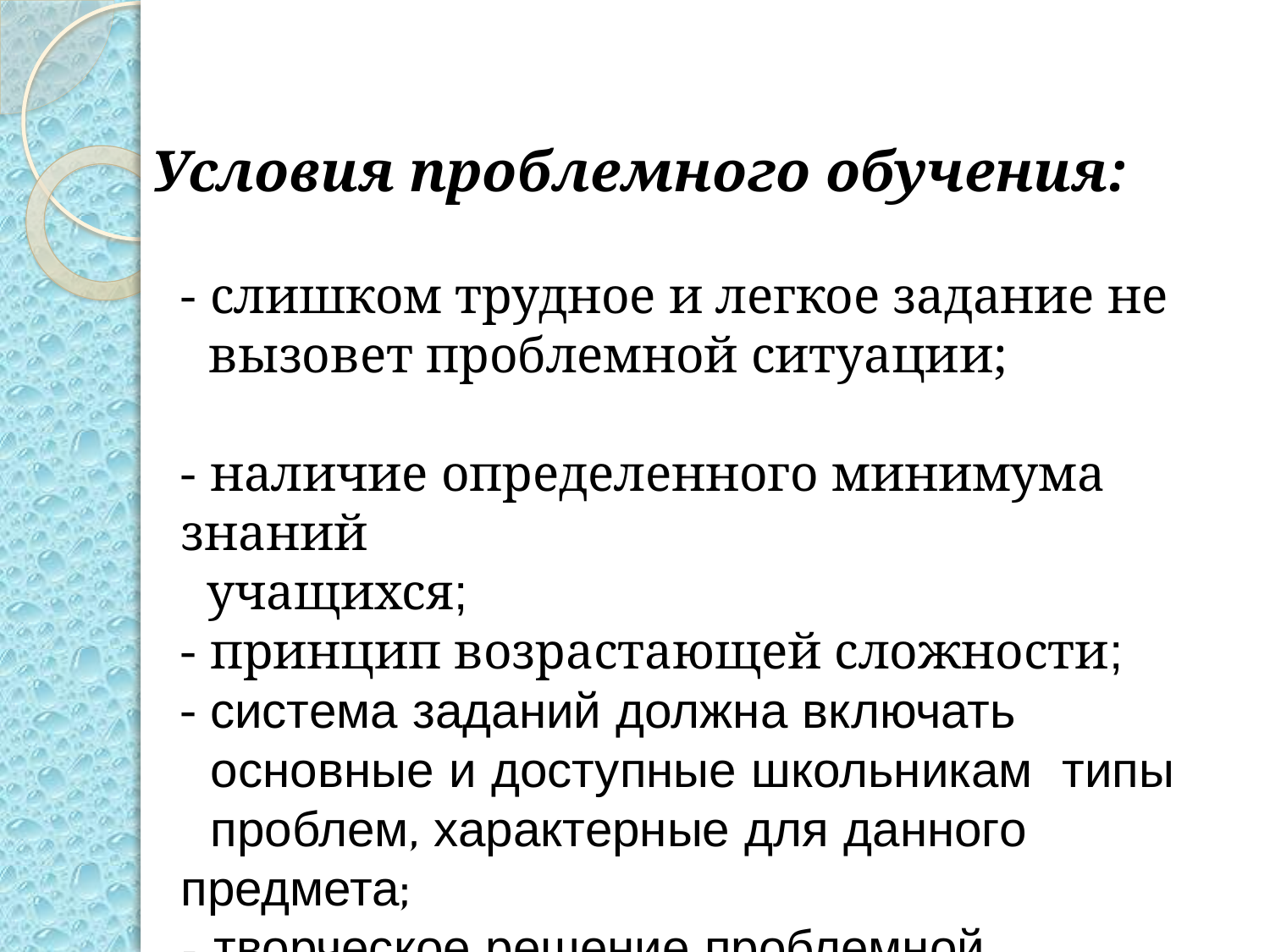

Условия проблемного обучения:
- слишком трудное и легкое задание не
  вызовет проблемной ситуации;
- наличие определенного минимума знаний
  учащихся;
- принцип возрастающей сложности;
- система заданий должна включать
  основные и доступные школьникам  типы
  проблем, характерные для данного предмета;
- творческое решение проблемной ситуации.